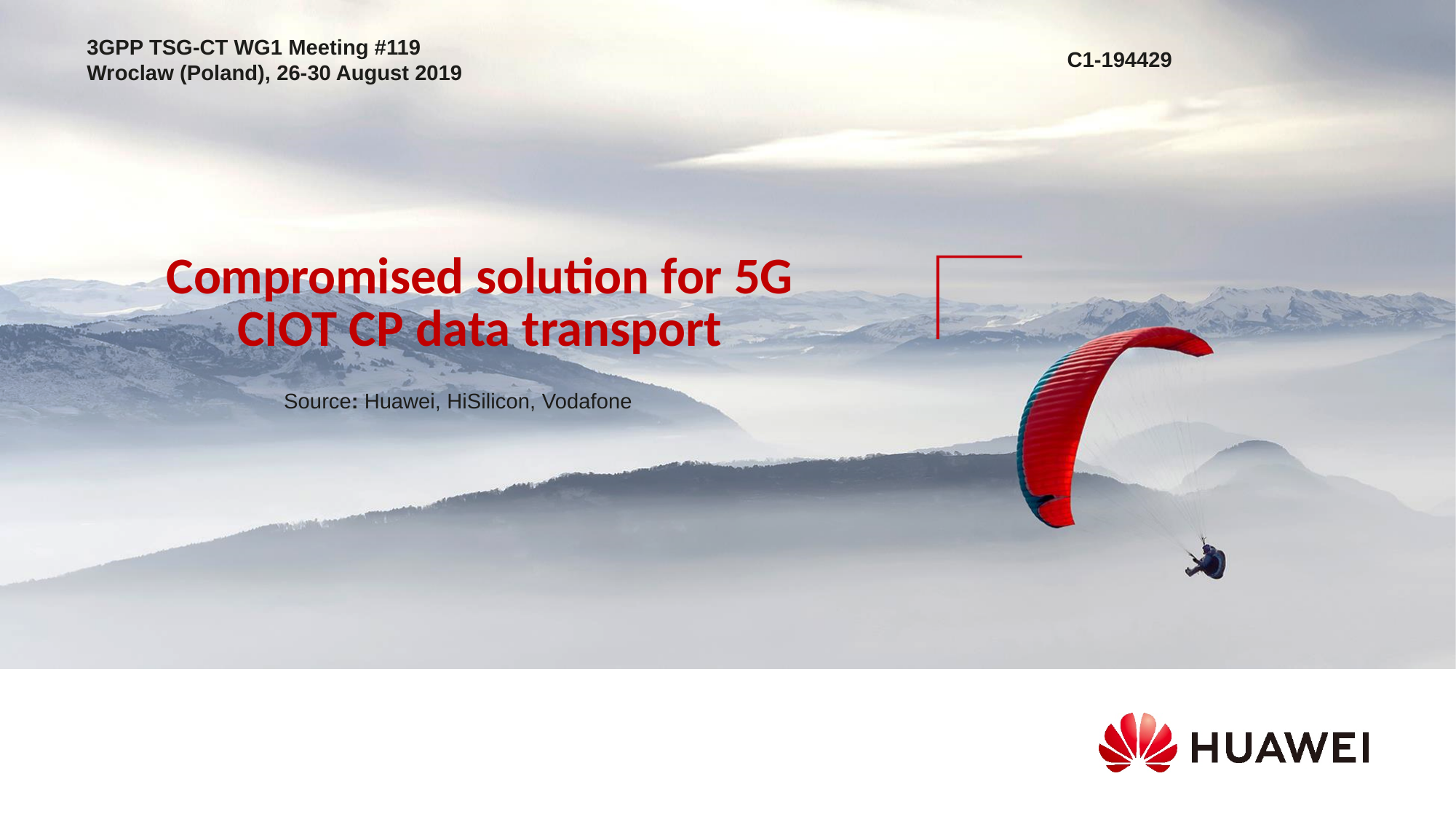

3GPP TSG-CT WG1 Meeting #119
Wroclaw (Poland), 26-30 August 2019
C1-194429
# Compromised solution for 5G CIOT CP data transport
Source: Huawei, HiSilicon, Vodafone